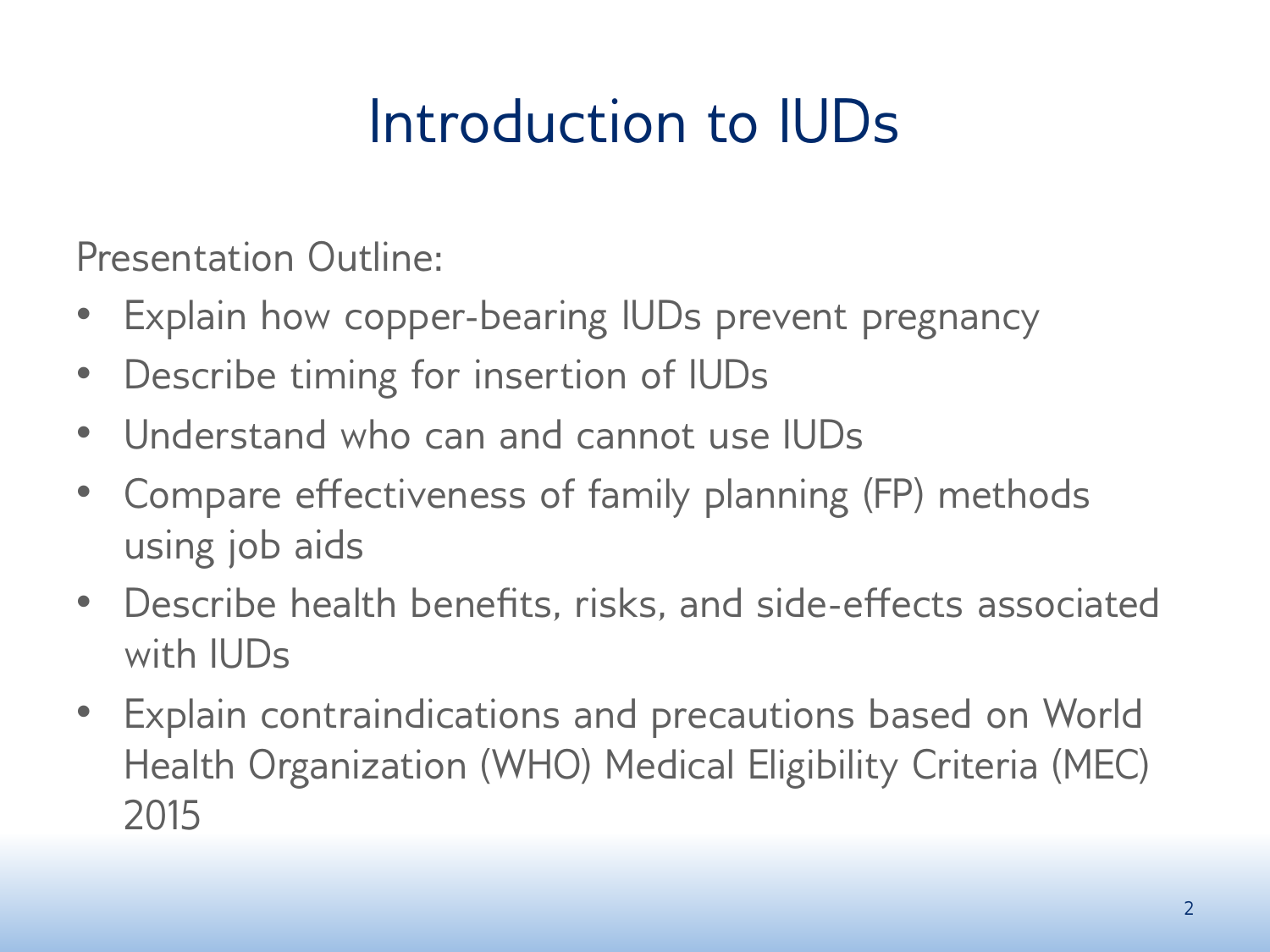

# Introduction to IUDs
Presentation Outline:
Explain how copper-bearing IUDs prevent pregnancy
Describe timing for insertion of IUDs
Understand who can and cannot use IUDs
Compare effectiveness of family planning (FP) methods using job aids
Describe health benefits, risks, and side-effects associated with IUDs
Explain contraindications and precautions based on World Health Organization (WHO) Medical Eligibility Criteria (MEC) 2015
2